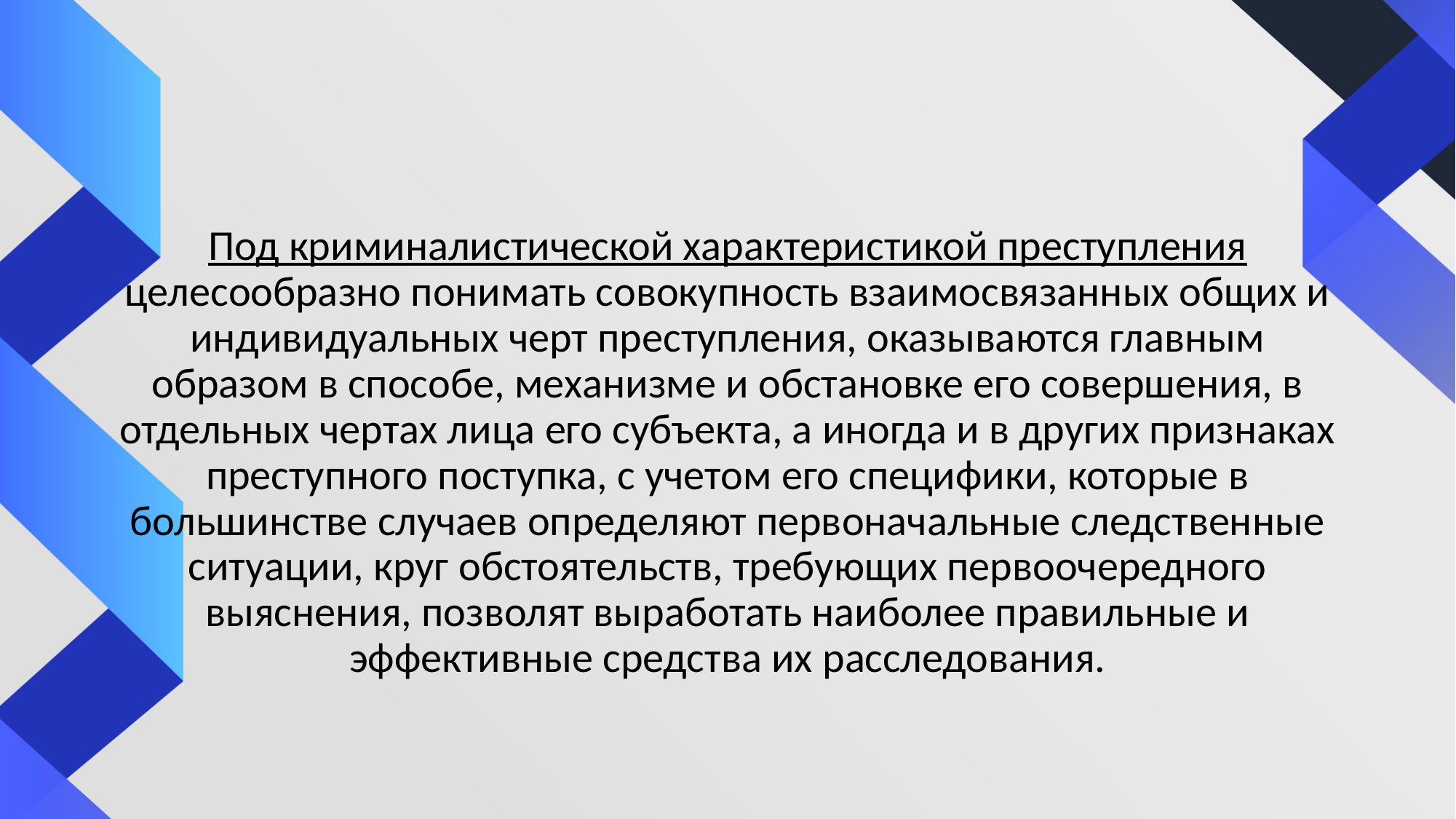

#
Под криминалистической характеристикой преступления целесообразно понимать совокупность взаимосвязанных общих и индивидуальных черт преступления, оказываются главным образом в способе, механизме и обстановке его совершения, в отдельных чертах лица его субъекта, а иногда и в других признаках преступного поступка, с учетом его специфики, которые в большинстве случаев определяют первоначальные следственные ситуации, круг обстоятельств, требующих первоочередного выяснения, позволят выработать наиболее правильные и эффективные средства их расследования.